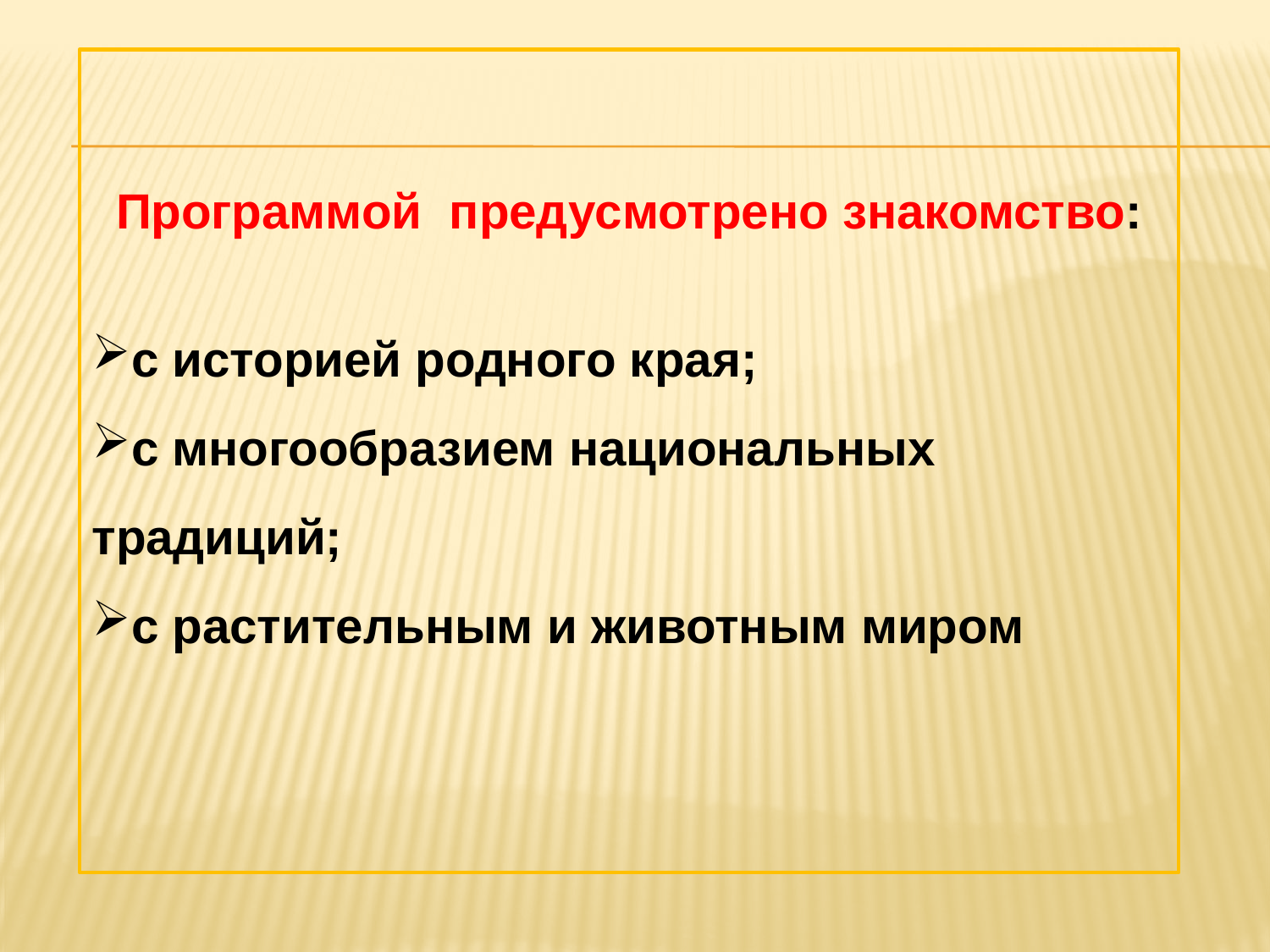

Программой  предусмотрено знакомство:

с историей родного края;
с многообразием национальных традиций;
с растительным и животным миром